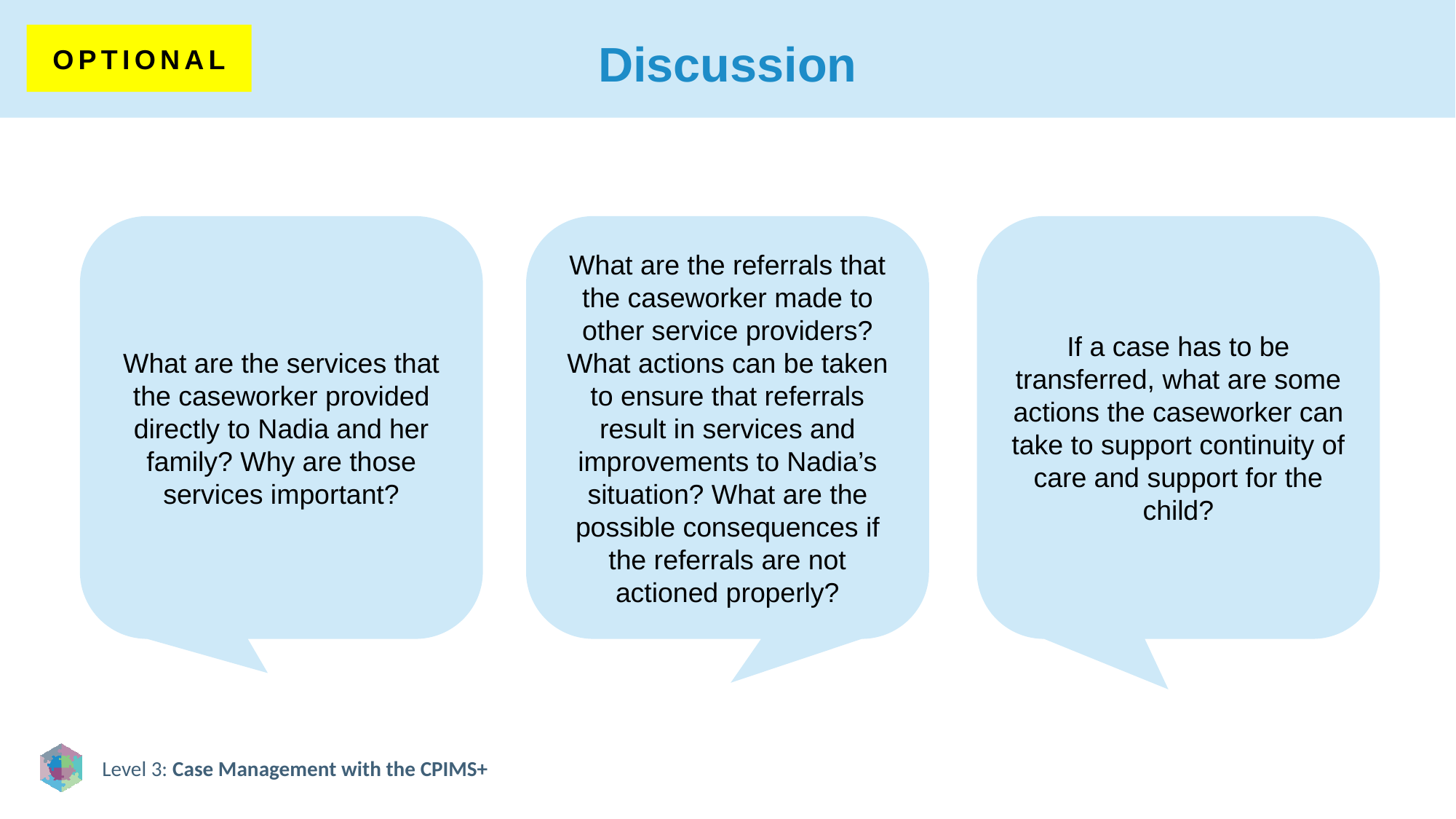

# Discussion
OPTIONAL
What are the services that the caseworker provided directly to Nadia and her family? Why are those services important?
What are the referrals that the caseworker made to other service providers? What actions can be taken to ensure that referrals result in services and improvements to Nadia’s situation? What are the possible consequences if the referrals are not actioned properly?
If a case has to be transferred, what are some actions the caseworker can take to support continuity of care and support for the child?